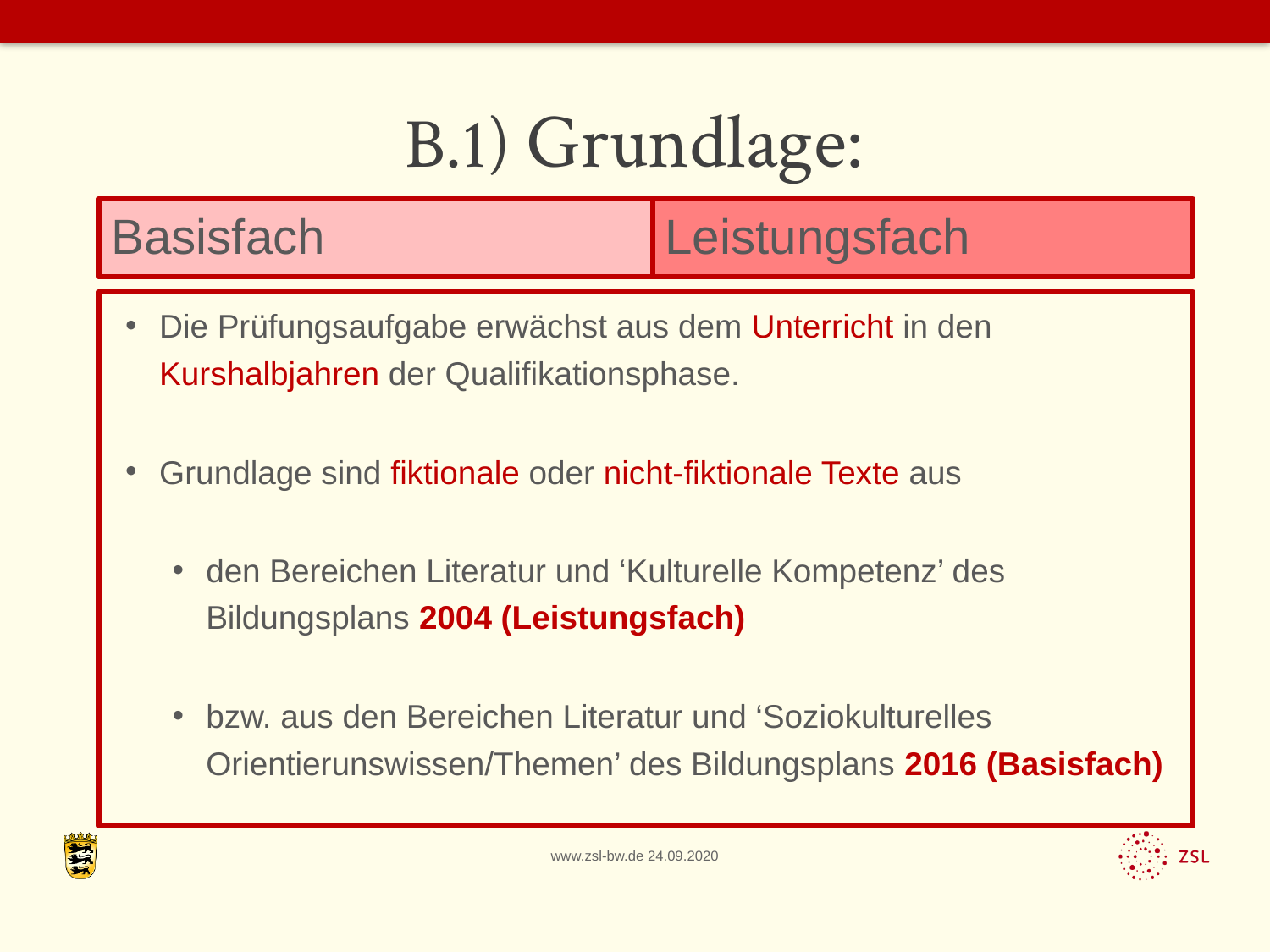

# B.1) Grundlage:
Basisfach

Leistungsfach

Die Prüfungsaufgabe erwächst aus dem Unterricht in den Kurshalbjahren der Qualifikationsphase.

Grundlage sind fiktionale oder nicht-fiktionale Texte aus

den Bereichen Literatur und ‘Kulturelle Kompetenz’ des Bildungsplans 2004 (Leistungsfach)

bzw. aus den Bereichen Literatur und ‘Soziokulturelles Orientierunswissen/Themen’ des Bildungsplans 2016 (Basisfach)